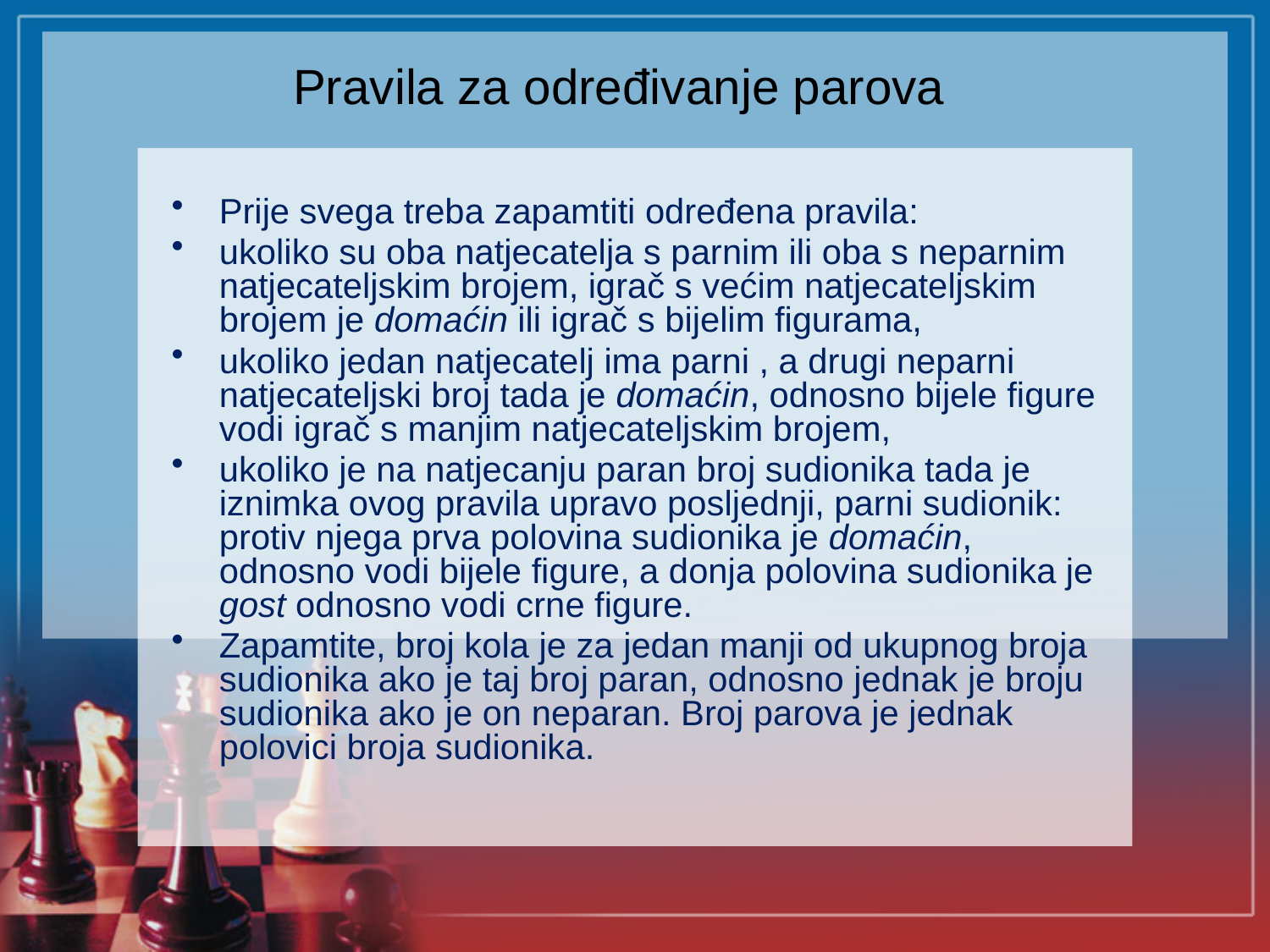

# Pravila za određivanje parova
Prije svega treba zapamtiti određena pravila:
ukoliko su oba natjecatelja s parnim ili oba s neparnim natjecateljskim brojem, igrač s većim natjecateljskim brojem je domaćin ili igrač s bijelim figurama,
ukoliko jedan natjecatelj ima parni , a drugi neparni natjecateljski broj tada je domaćin, odnosno bijele figure vodi igrač s manjim natjecateljskim brojem,
ukoliko je na natjecanju paran broj sudionika tada je iznimka ovog pravila upravo posljednji, parni sudionik: protiv njega prva polovina sudionika je domaćin, odnosno vodi bijele figure, a donja polovina sudionika je gost odnosno vodi crne figure.
Zapamtite, broj kola je za jedan manji od ukupnog broja sudionika ako je taj broj paran, odnosno jednak je broju sudionika ako je on neparan. Broj parova je jednak polovici broja sudionika.